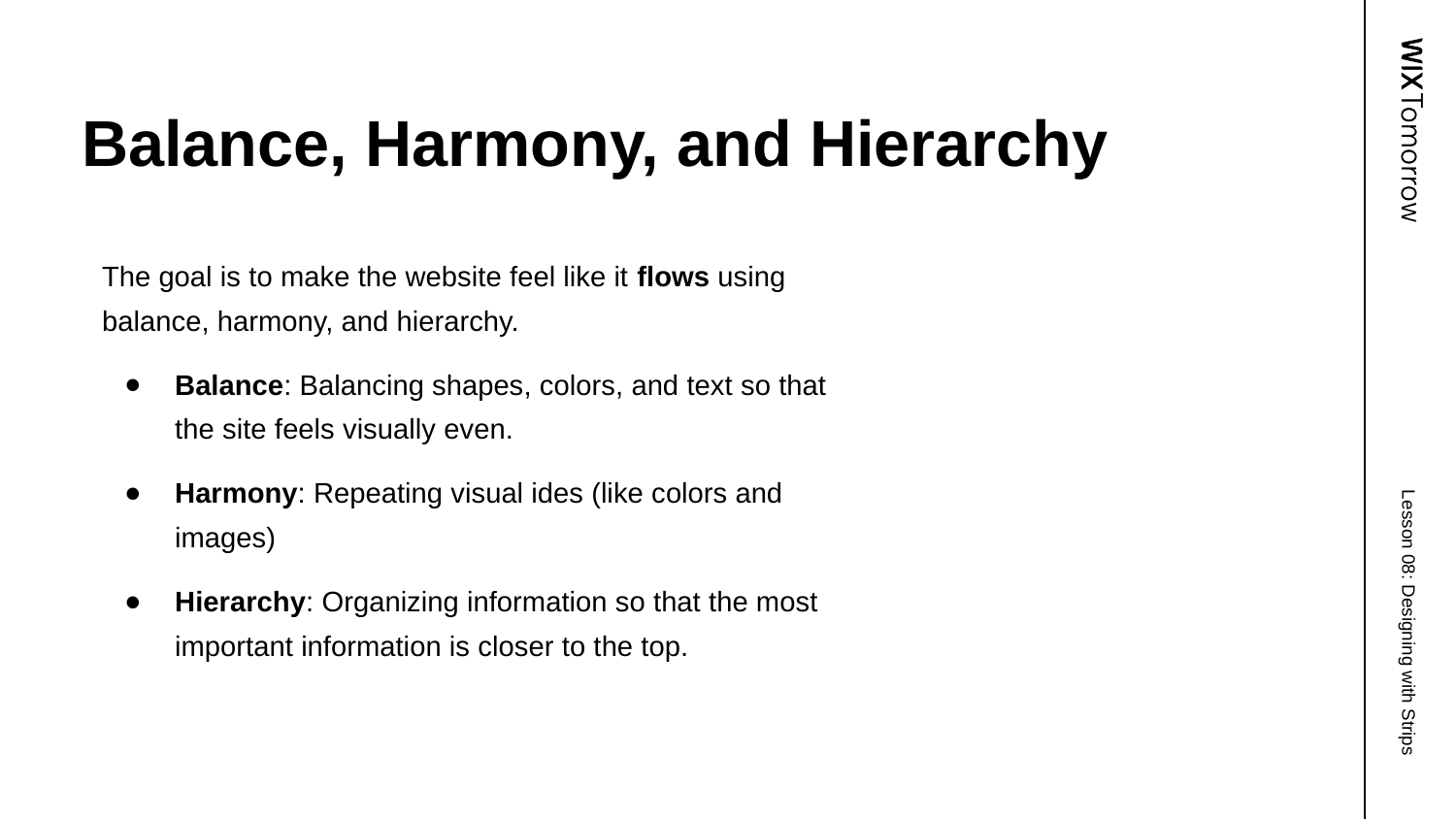

# Balance, Harmony, and Hierarchy
The goal is to make the website feel like it flows using balance, harmony, and hierarchy.
Balance: Balancing shapes, colors, and text so that the site feels visually even.
Harmony: Repeating visual ides (like colors and images)
Hierarchy: Organizing information so that the most important information is closer to the top.